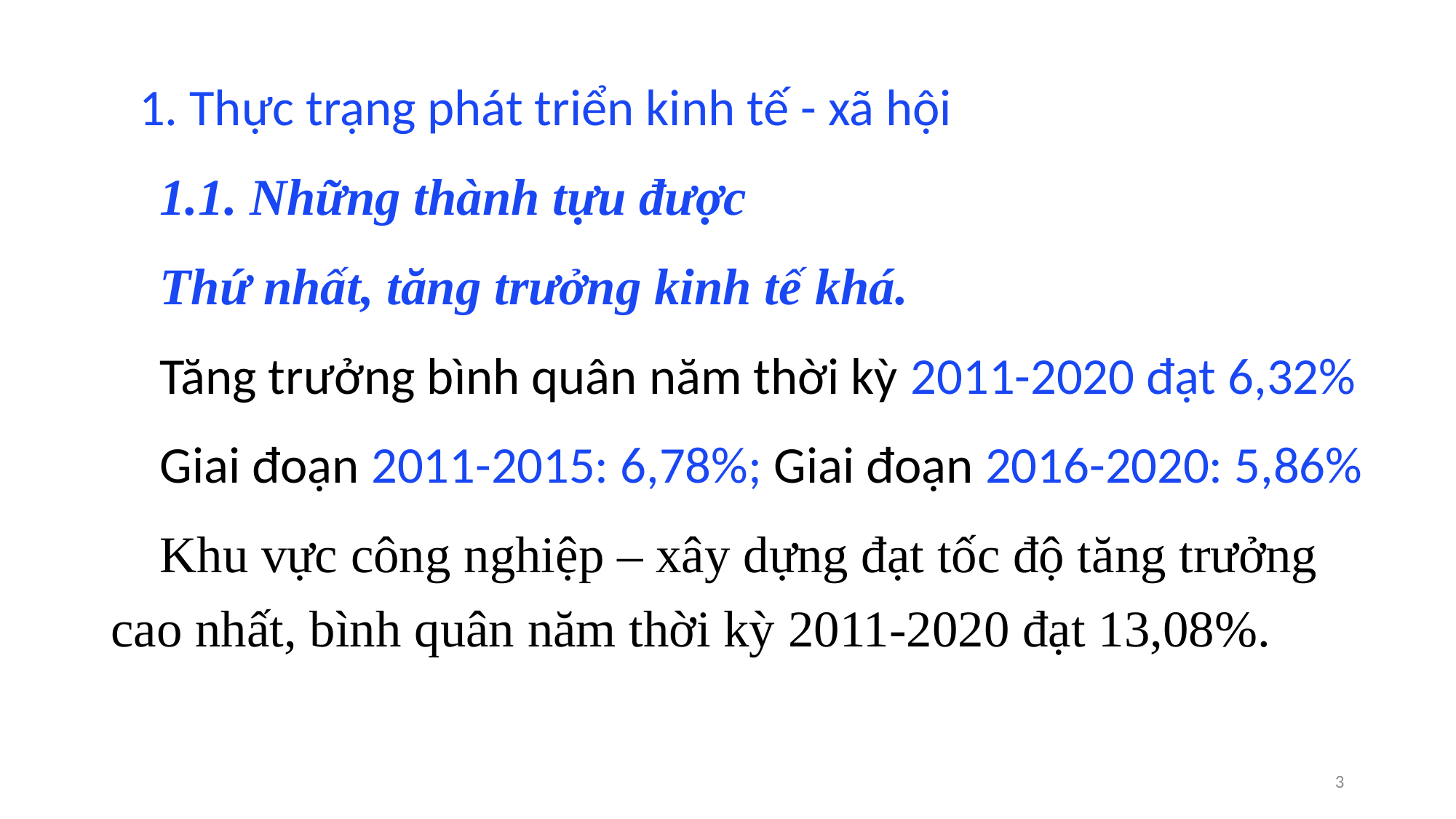

1. Thực trạng phát triển kinh tế - xã hội
1.1. Những thành tựu được
Thứ nhất, tăng trưởng kinh tế khá.
Tăng trưởng bình quân năm thời kỳ 2011-2020 đạt 6,32%
Giai đoạn 2011-2015: 6,78%; Giai đoạn 2016-2020: 5,86%
Khu vực công nghiệp – xây dựng đạt tốc độ tăng trưởng cao nhất, bình quân năm thời kỳ 2011-2020 đạt 13,08%.

3